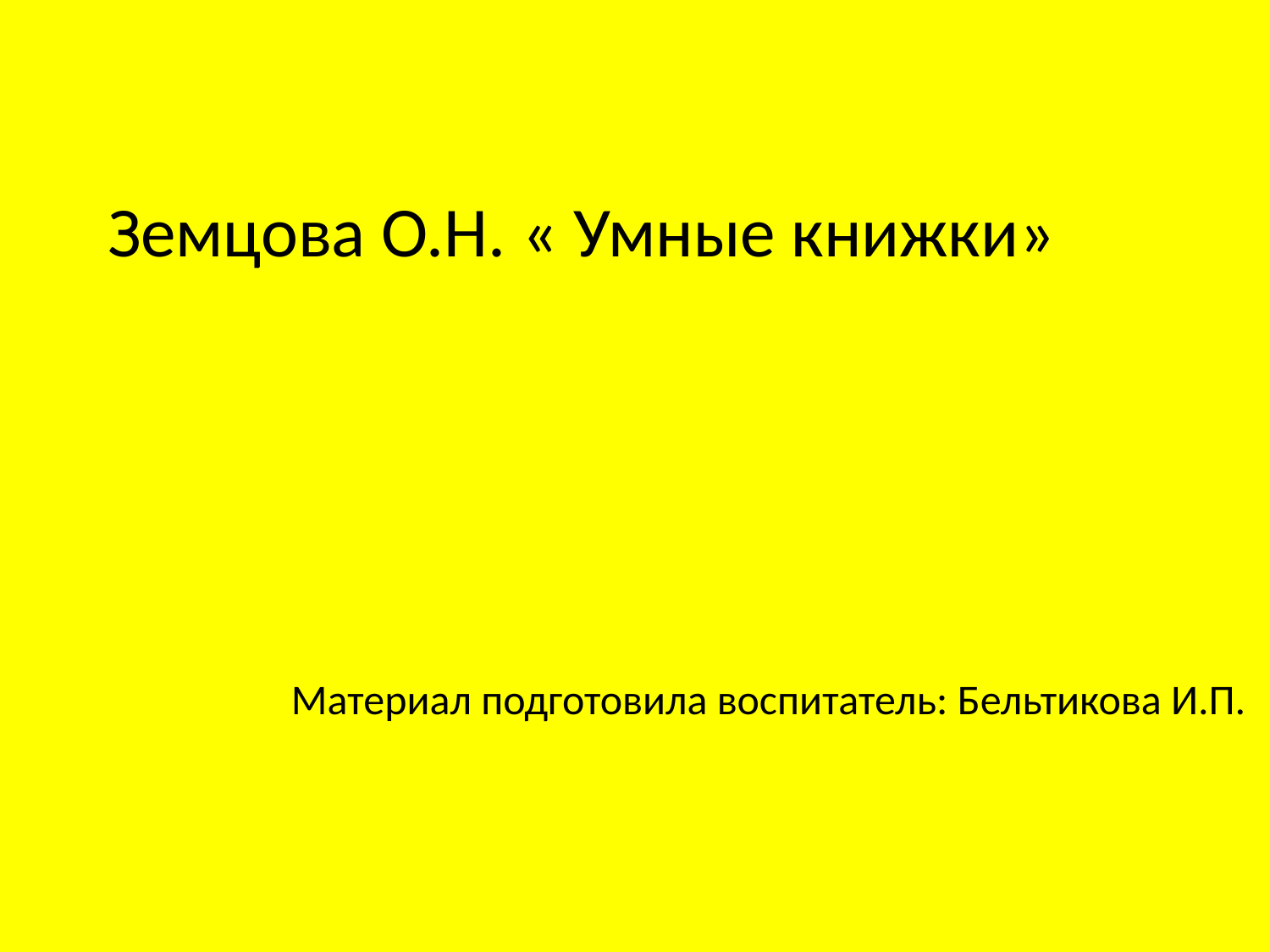

Земцова О.Н. « Умные книжки»
 Материал подготовила воспитатель: Бельтикова И.П.